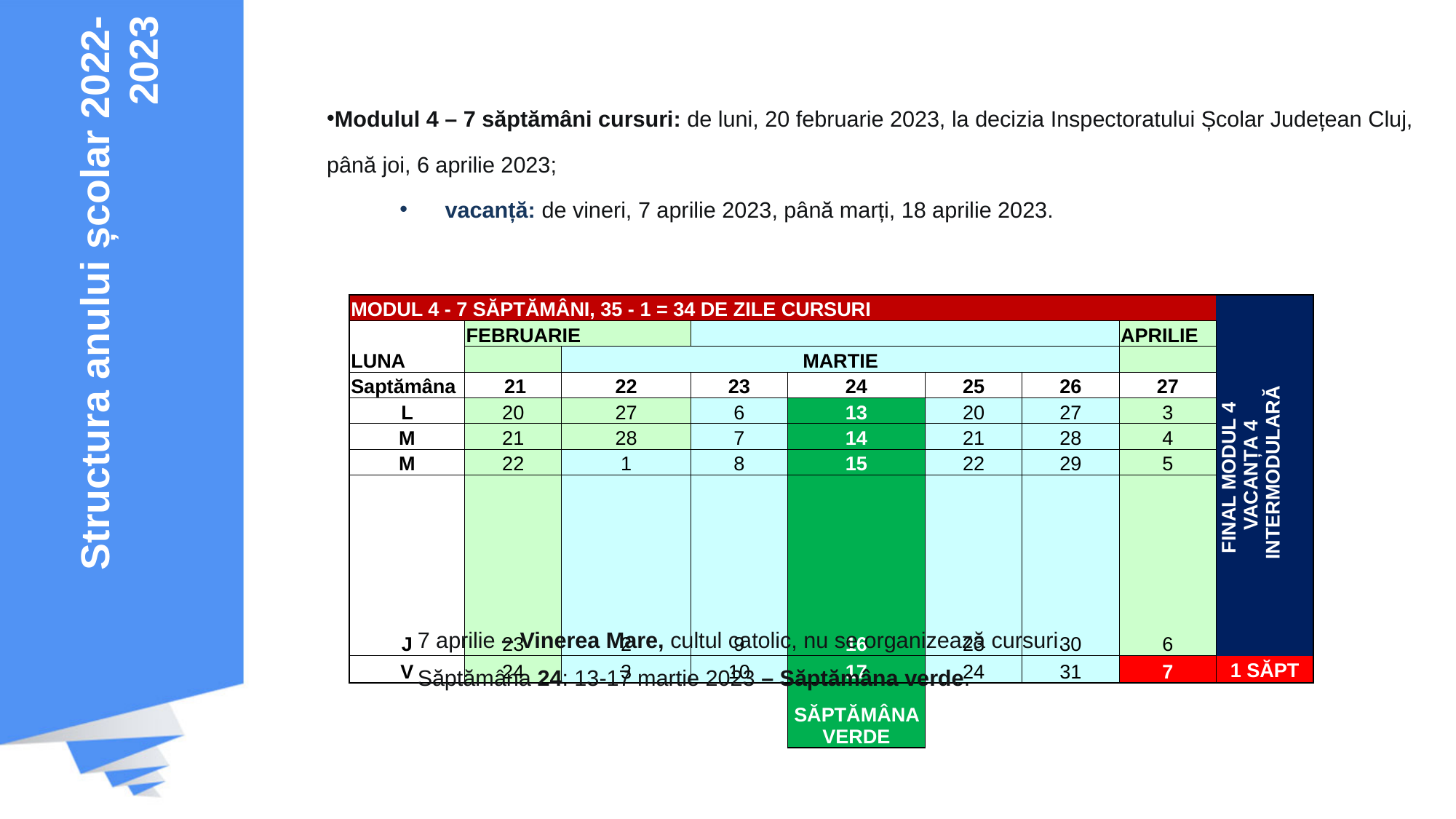

Structura anului școlar 2022-2023
Modulul 4 – 7 săptămâni cursuri: de luni, 20 februarie 2023, la decizia Inspectoratului Școlar Județean Cluj, până joi, 6 aprilie 2023;
vacanță: de vineri, 7 aprilie 2023, până marți, 18 aprilie 2023.
| MODUL 4 - 7 SĂPTĂMÂNI, 35 - 1 = 34 DE ZILE CURSURI |  |  |  |  |  |  |  | FINAL MODUL 4 VACANȚA 4 INTERMODULARĂ |
| --- | --- | --- | --- | --- | --- | --- | --- | --- |
| LUNA | FEBRUARIE |  |  |  |  |  | APRILIE |  |
|  |  | MARTIE |  |  |  |  |  |  |
| Saptămâna | 21 | 22 | 23 | 24 | 25 | 26 | 27 |  |
| L | 20 | 27 | 6 | 13 | 20 | 27 | 3 |  |
| M | 21 | 28 | 7 | 14 | 21 | 28 | 4 |  |
| M | 22 | 1 | 8 | 15 | 22 | 29 | 5 |  |
| J | 23 | 2 | 9 | 16 | 23 | 30 | 6 |  |
| V | 24 | 3 | 10 | 17 | 24 | 31 | 7 | 1 SĂPT |
|  |  |  |  | SĂPTĂMÂNA VERDE |  |  |  |  |
7 aprilie – Vinerea Mare, cultul catolic, nu se organizează cursuri.
Săptămâna 24: 13-17 martie 2023 – Săptămâna verde.